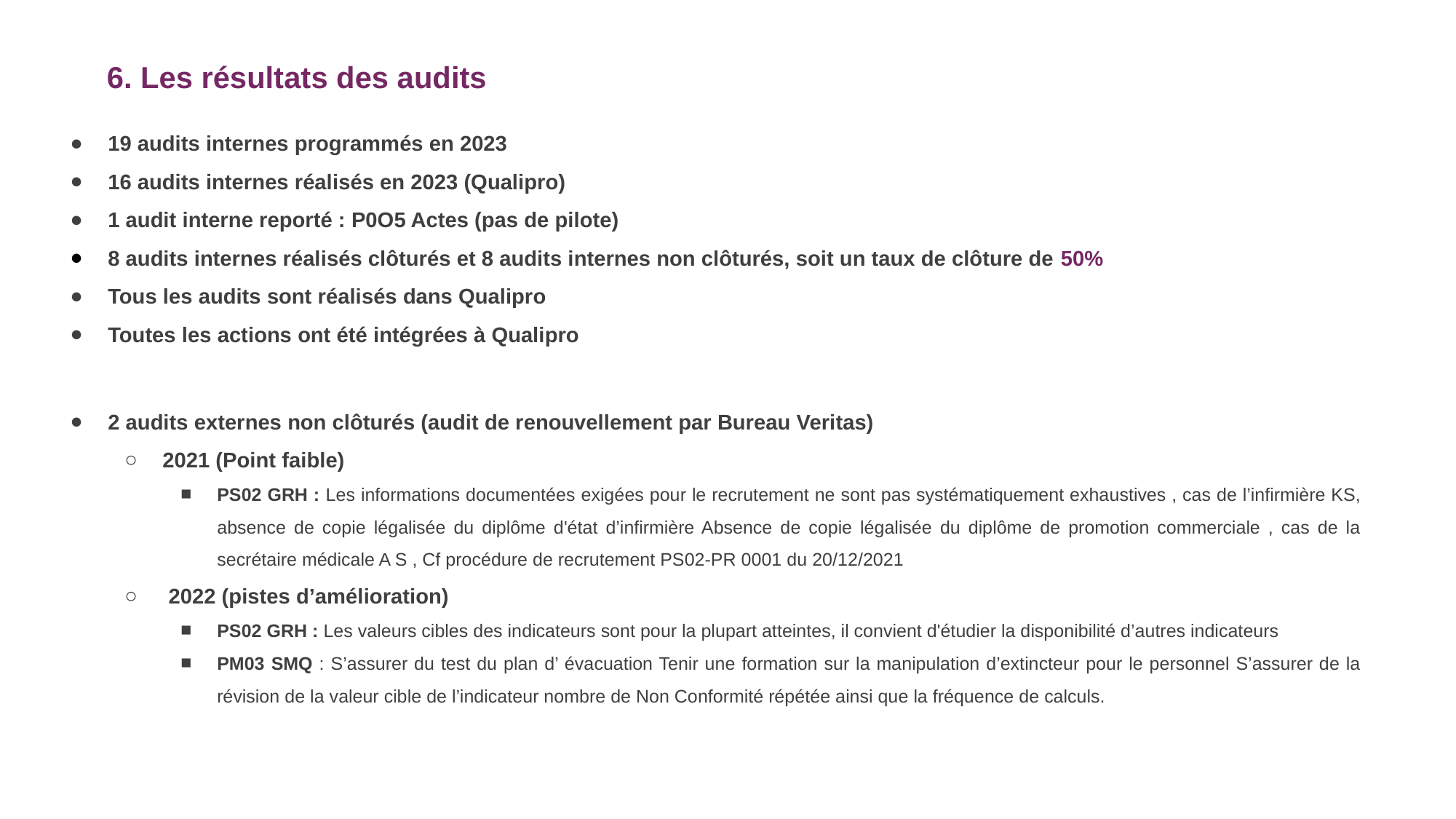

# 6. Les résultats des audits
19 audits internes programmés en 2023
16 audits internes réalisés en 2023 (Qualipro)
1 audit interne reporté : P0O5 Actes (pas de pilote)
8 audits internes réalisés clôturés et 8 audits internes non clôturés, soit un taux de clôture de 50%
Tous les audits sont réalisés dans Qualipro
Toutes les actions ont été intégrées à Qualipro
2 audits externes non clôturés (audit de renouvellement par Bureau Veritas)
2021 (Point faible)
PS02 GRH : Les informations documentées exigées pour le recrutement ne sont pas systématiquement exhaustives , cas de l’infirmière KS, absence de copie légalisée du diplôme d'état d’infirmière Absence de copie légalisée du diplôme de promotion commerciale , cas de la secrétaire médicale A S , Cf procédure de recrutement PS02-PR 0001 du 20/12/2021
 2022 (pistes d’amélioration)
PS02 GRH : Les valeurs cibles des indicateurs sont pour la plupart atteintes, il convient d'étudier la disponibilité d’autres indicateurs
PM03 SMQ : S’assurer du test du plan d’ évacuation Tenir une formation sur la manipulation d’extincteur pour le personnel S’assurer de la révision de la valeur cible de l’indicateur nombre de Non Conformité répétée ainsi que la fréquence de calculs.